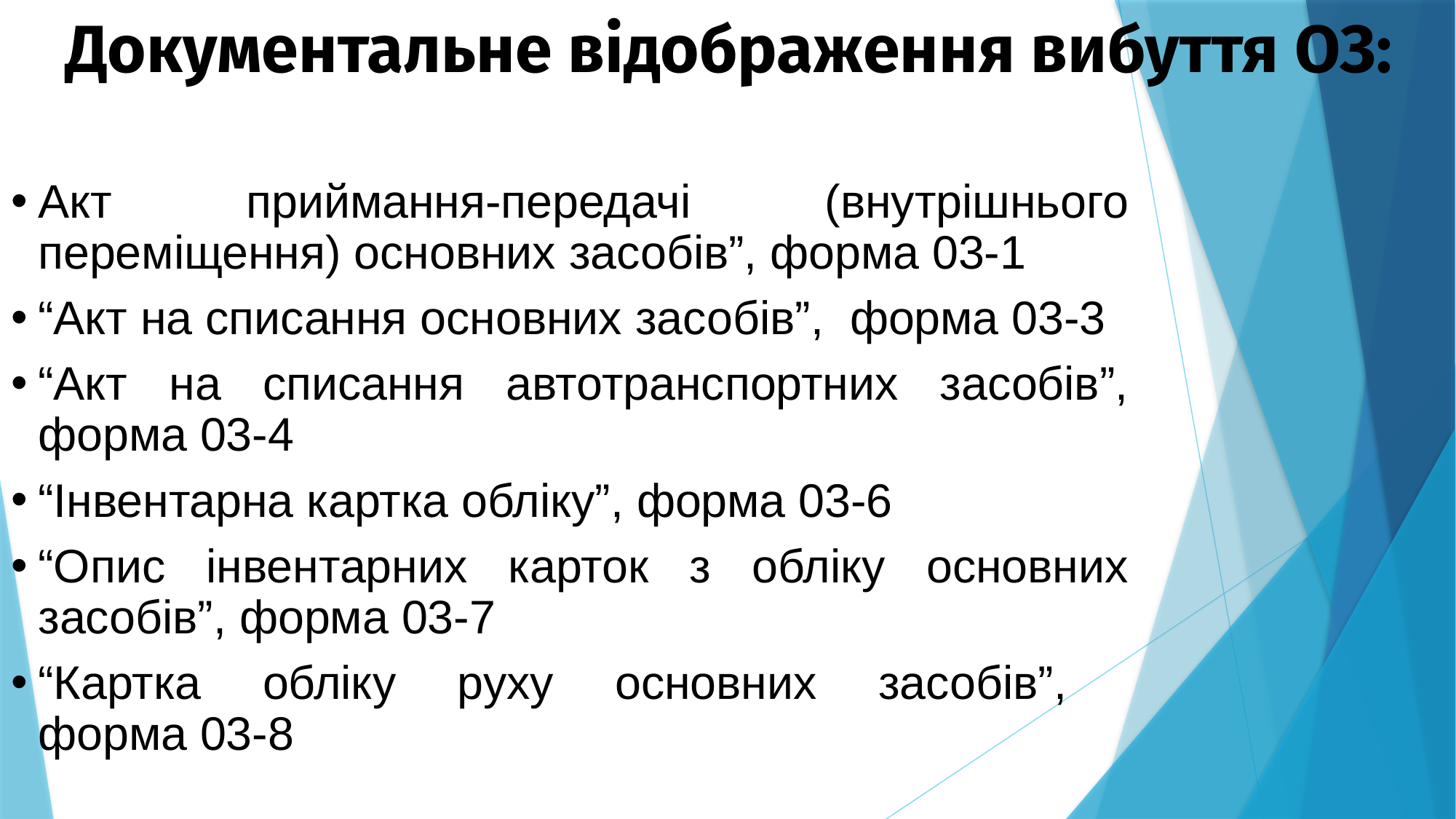

Документальне відображення вибуття ОЗ:
Акт приймання-передачі (внутрішнього переміщення) основних засобів”, форма 03-1
“Акт на списання основних засобів”,  форма 03-3
“Акт на списання автотранспортних засобів”, форма 03-4
“Інвентарна картка обліку”, форма 03-6
“Опис інвентарних карток з обліку основних засобів”, форма 03-7
“Картка обліку руху основних засобів”,
форма 03-8